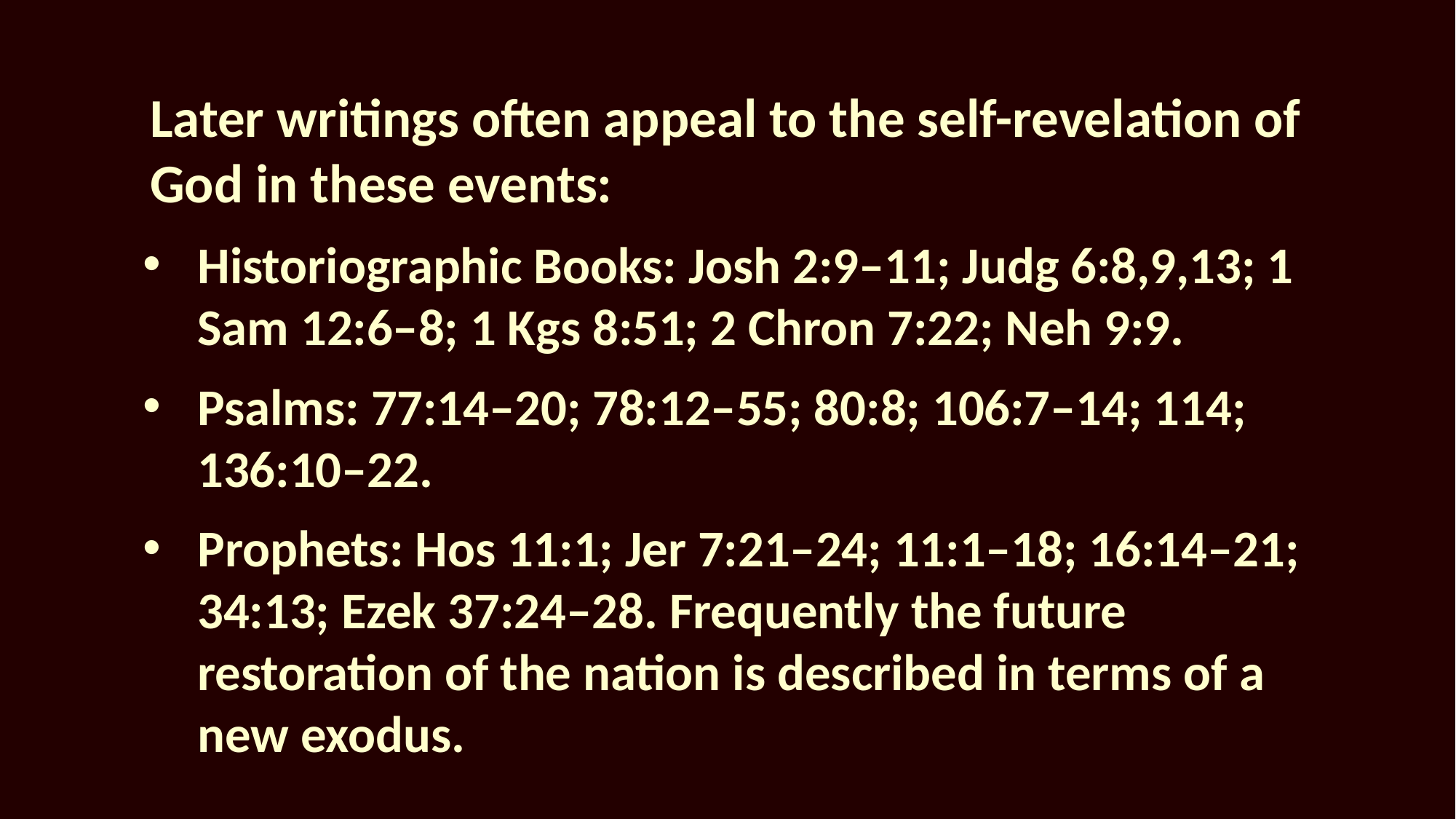

Later writings often appeal to the self-revelation of God in these events:
Historiographic Books: Josh 2:9–11; Judg 6:8,9,13; 1 Sam 12:6–8; 1 Kgs 8:51; 2 Chron 7:22; Neh 9:9.
Psalms: 77:14–20; 78:12–55; 80:8; 106:7–14; 114; 136:10–22.
Prophets: Hos 11:1; Jer 7:21–24; 11:1–18; 16:14–21; 34:13; Ezek 37:24–28. Frequently the future restoration of the nation is described in terms of a new exodus.